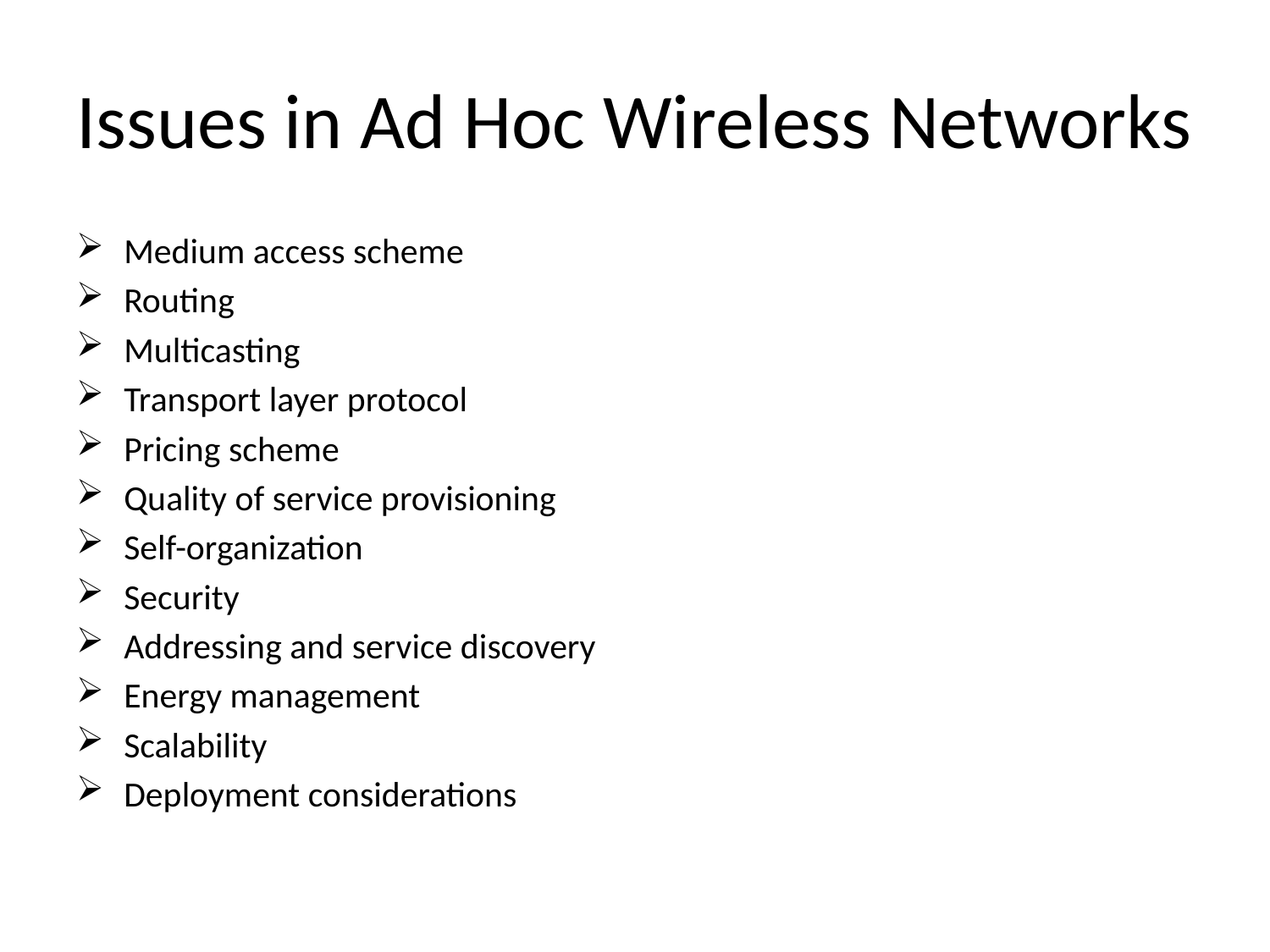

# Issues in Ad Hoc Wireless Networks
Medium access scheme
Routing
Multicasting
Transport layer protocol
Pricing scheme
Quality of service provisioning
Self-organization
Security
Addressing and service discovery
Energy management
Scalability
Deployment considerations